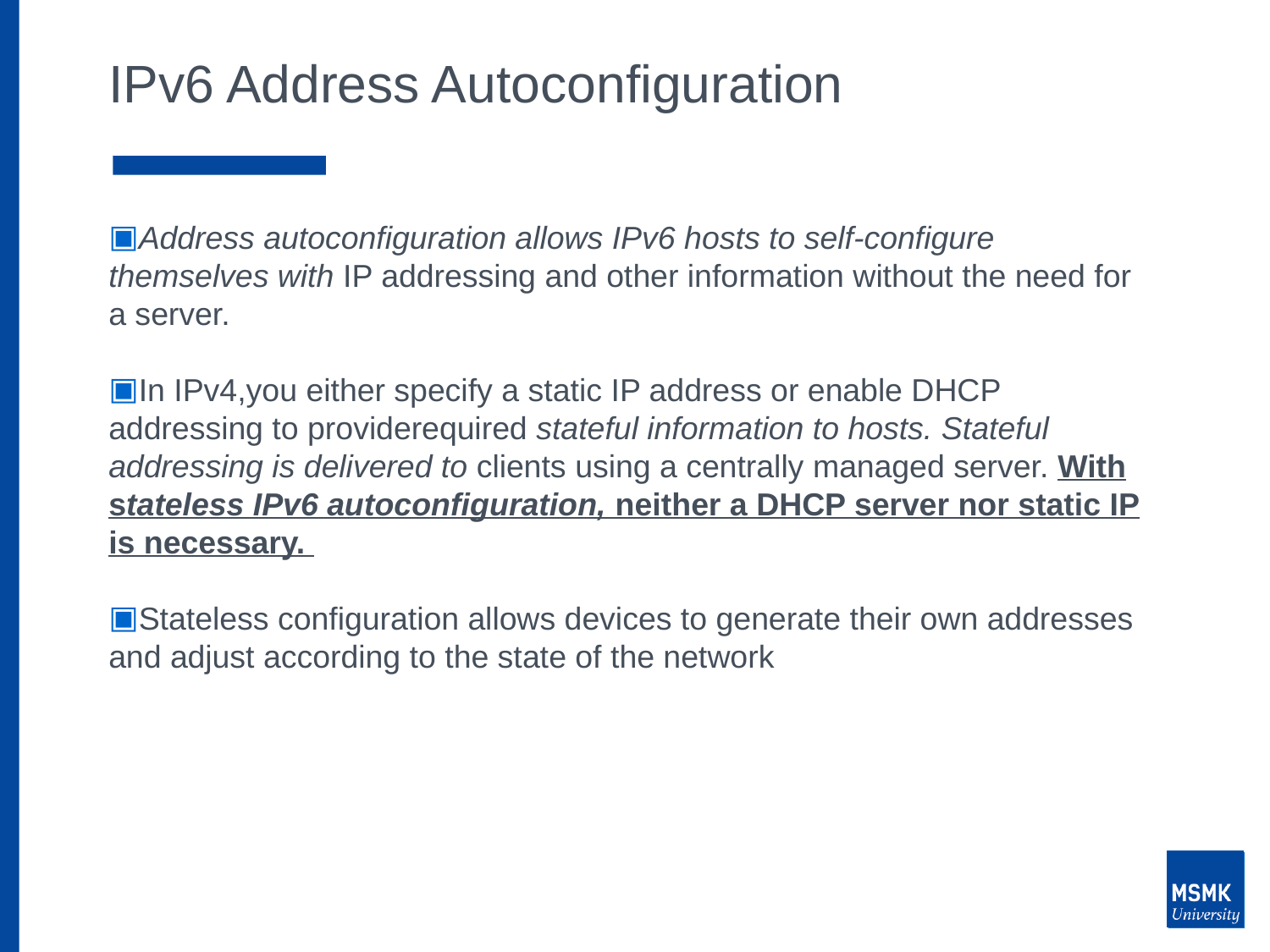

# IPv6 Address Autoconfiguration
Address autoconfiguration allows IPv6 hosts to self-configure themselves with IP addressing and other information without the need for a server.

In IPv4,you either specify a static IP address or enable DHCP addressing to providerequired stateful information to hosts. Stateful addressing is delivered to clients using a centrally managed server. With stateless IPv6 autoconfiguration, neither a DHCP server nor static IP is necessary.

Stateless configuration allows devices to generate their own addresses and adjust according to the state of the network